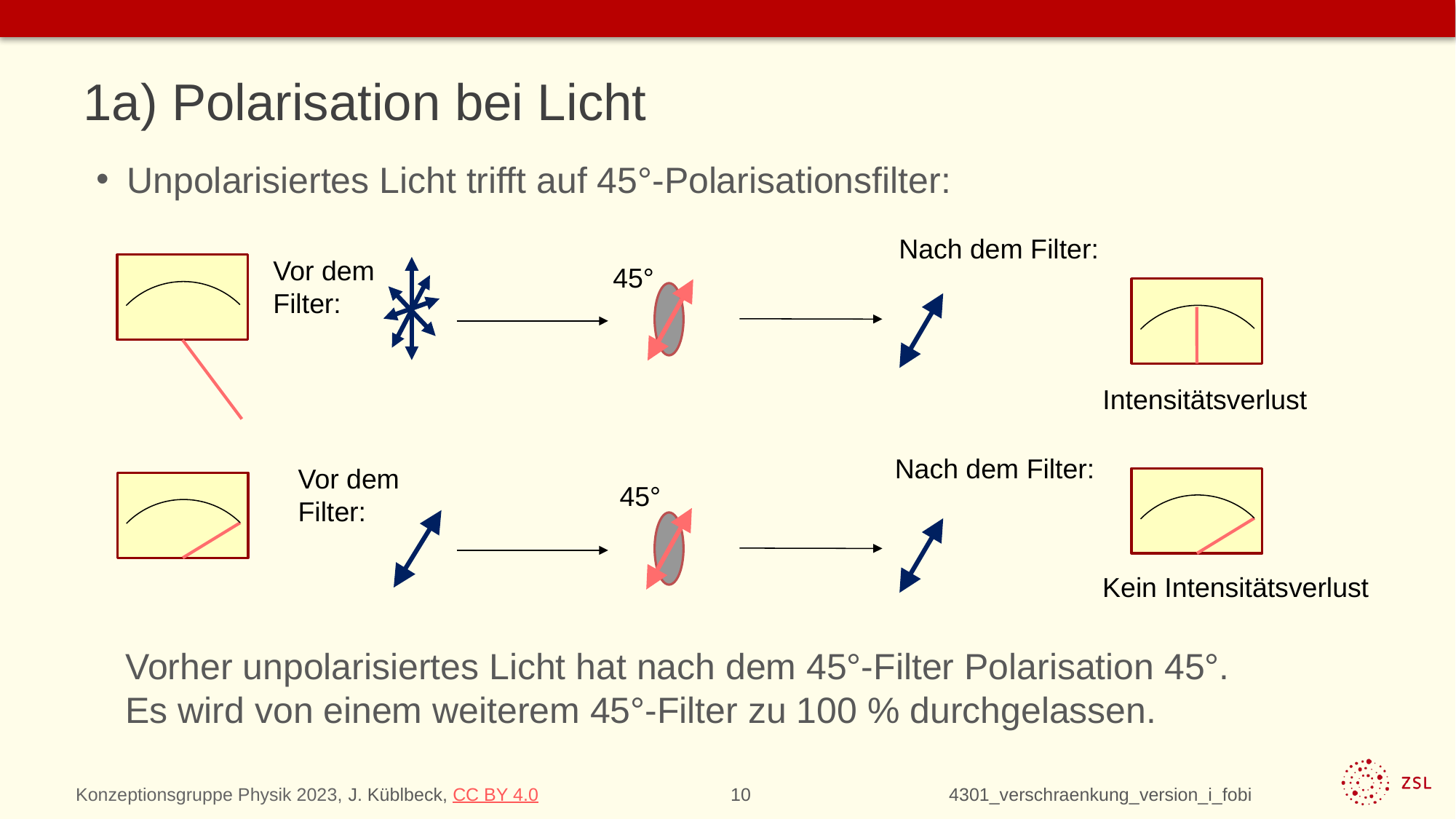

# 1a) Polarisation bei Licht
Unpolarisiertes Licht trifft auf 45°-Polarisationsfilter:

Nach dem Filter:
Vor dem
Filter:

45°

Intensitätsverlust
Nach dem Filter:
Vor dem
Filter:

45°
Kein Intensitätsverlust
Vorher unpolarisiertes Licht hat nach dem 45°-Filter Polarisation 45°.
Es wird von einem weiterem 45°-Filter zu 100 % durchgelassen.